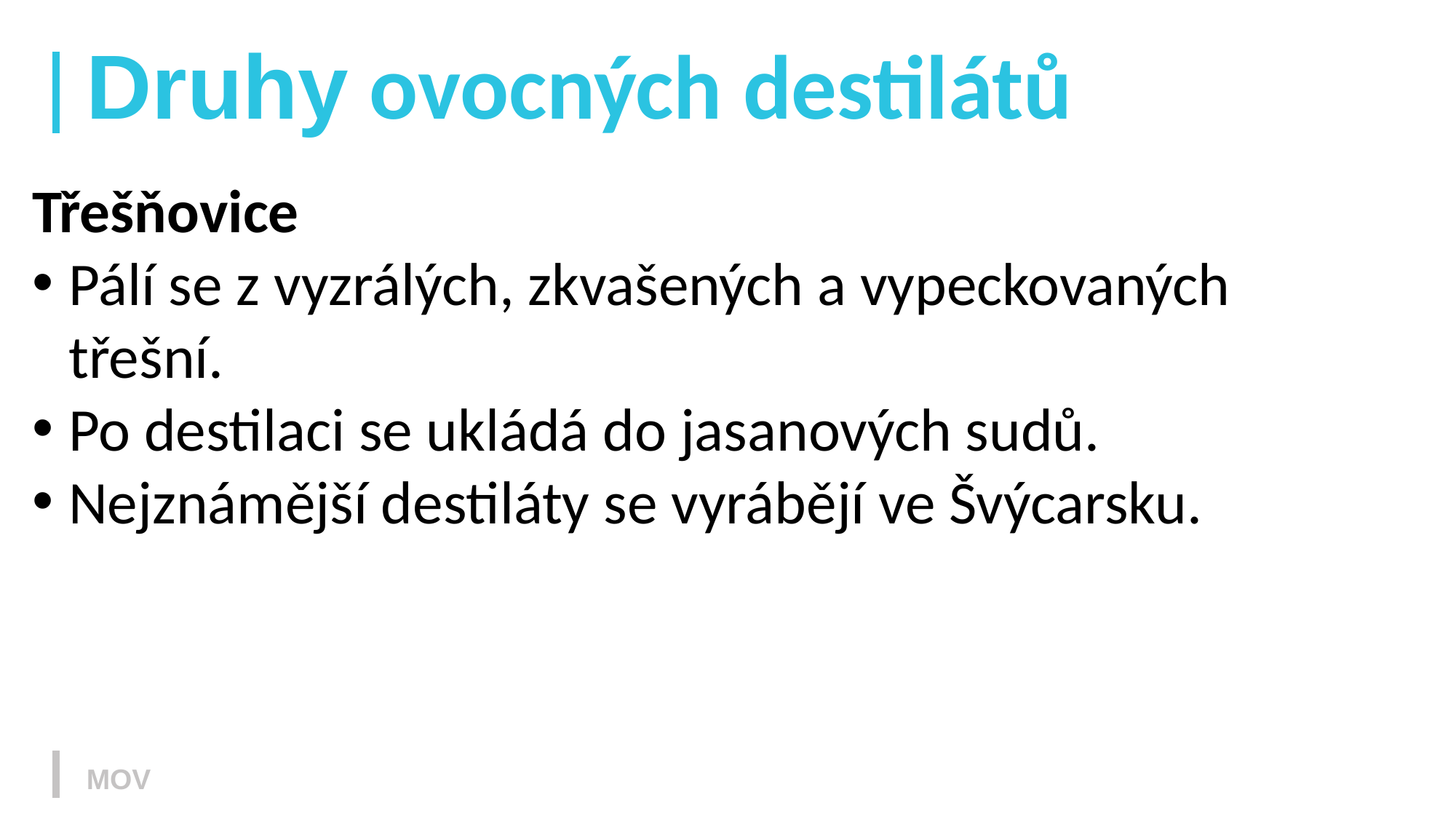

# Druhy ovocných destilátů
Třešňovice
Pálí se z vyzrálých, zkvašených a vypeckovaných třešní.
Po destilaci se ukládá do jasanových sudů.
Nejznámější destiláty se vyrábějí ve Švýcarsku.